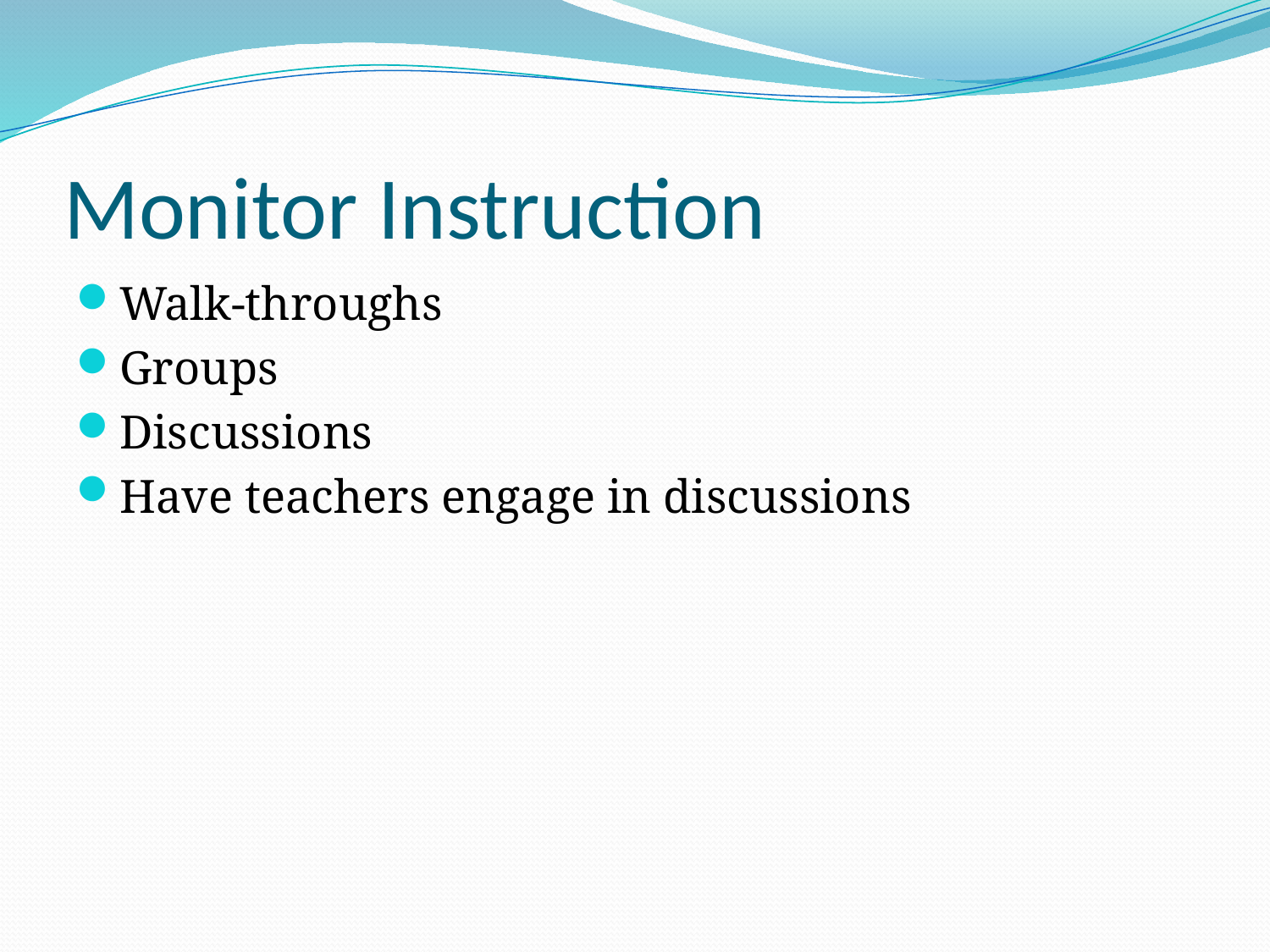

# Monitor Instruction
Walk-throughs
Groups
Discussions
Have teachers engage in discussions